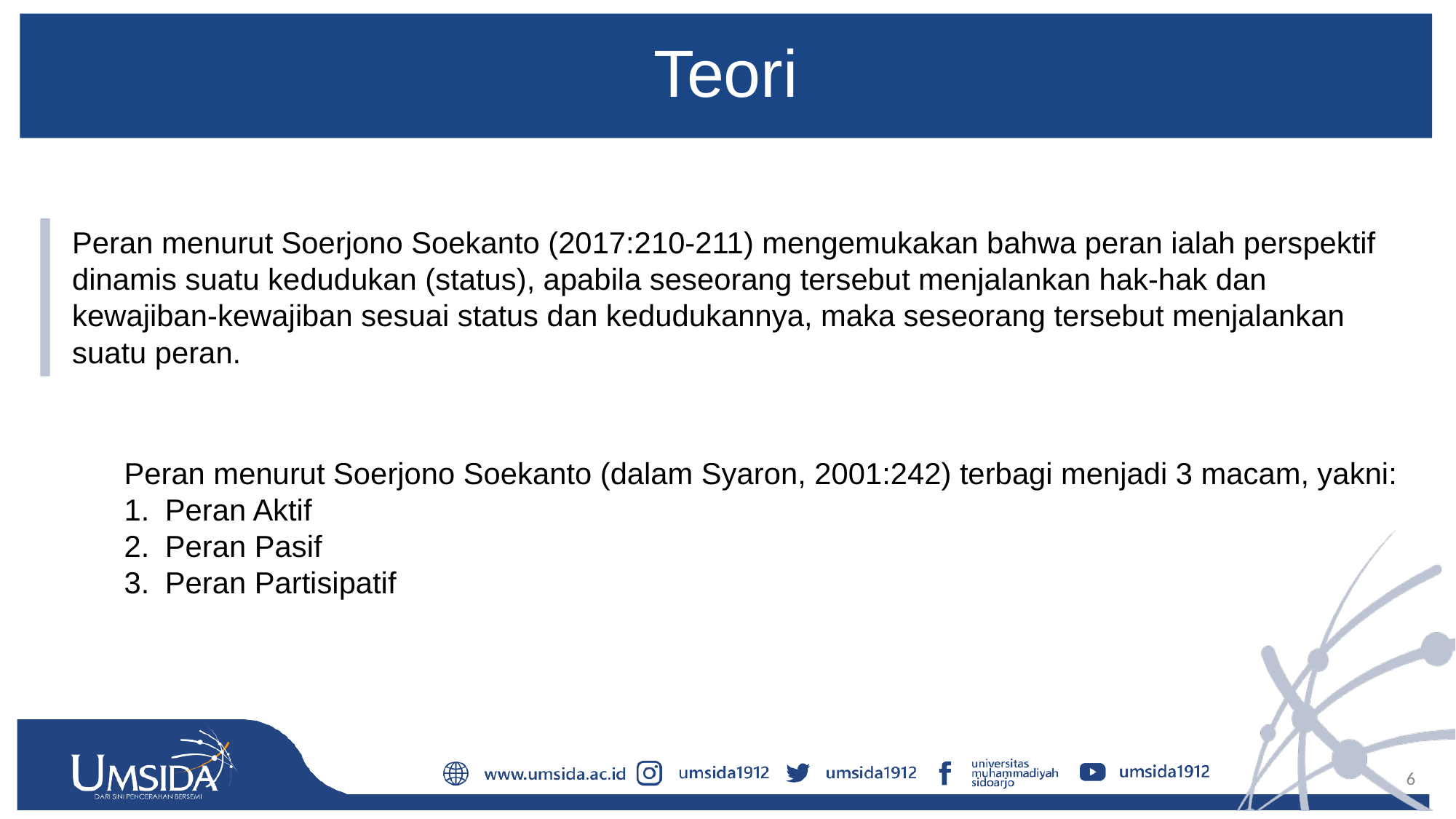

# Teori

Peran menurut Soerjono Soekanto (2017:210-211) mengemukakan bahwa peran ialah perspektif dinamis suatu kedudukan (status), apabila seseorang tersebut menjalankan hak-hak dan kewajiban-kewajiban sesuai status dan kedudukannya, maka seseorang tersebut menjalankan suatu peran.
Peran menurut Soerjono Soekanto (dalam Syaron, 2001:242) terbagi menjadi 3 macam, yakni:
Peran Aktif
Peran Pasif
Peran Partisipatif